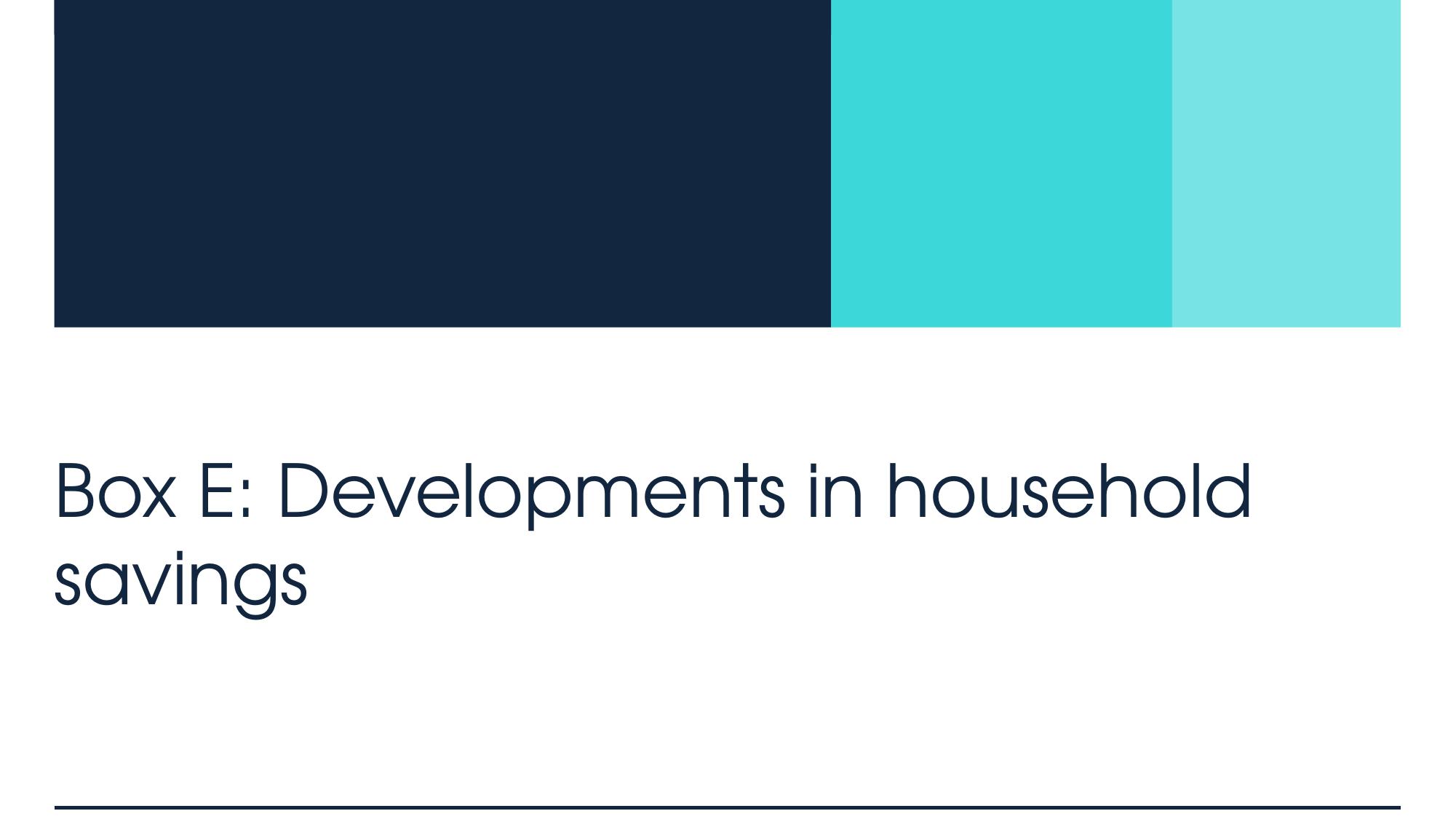

# Box E: Developments in household savings